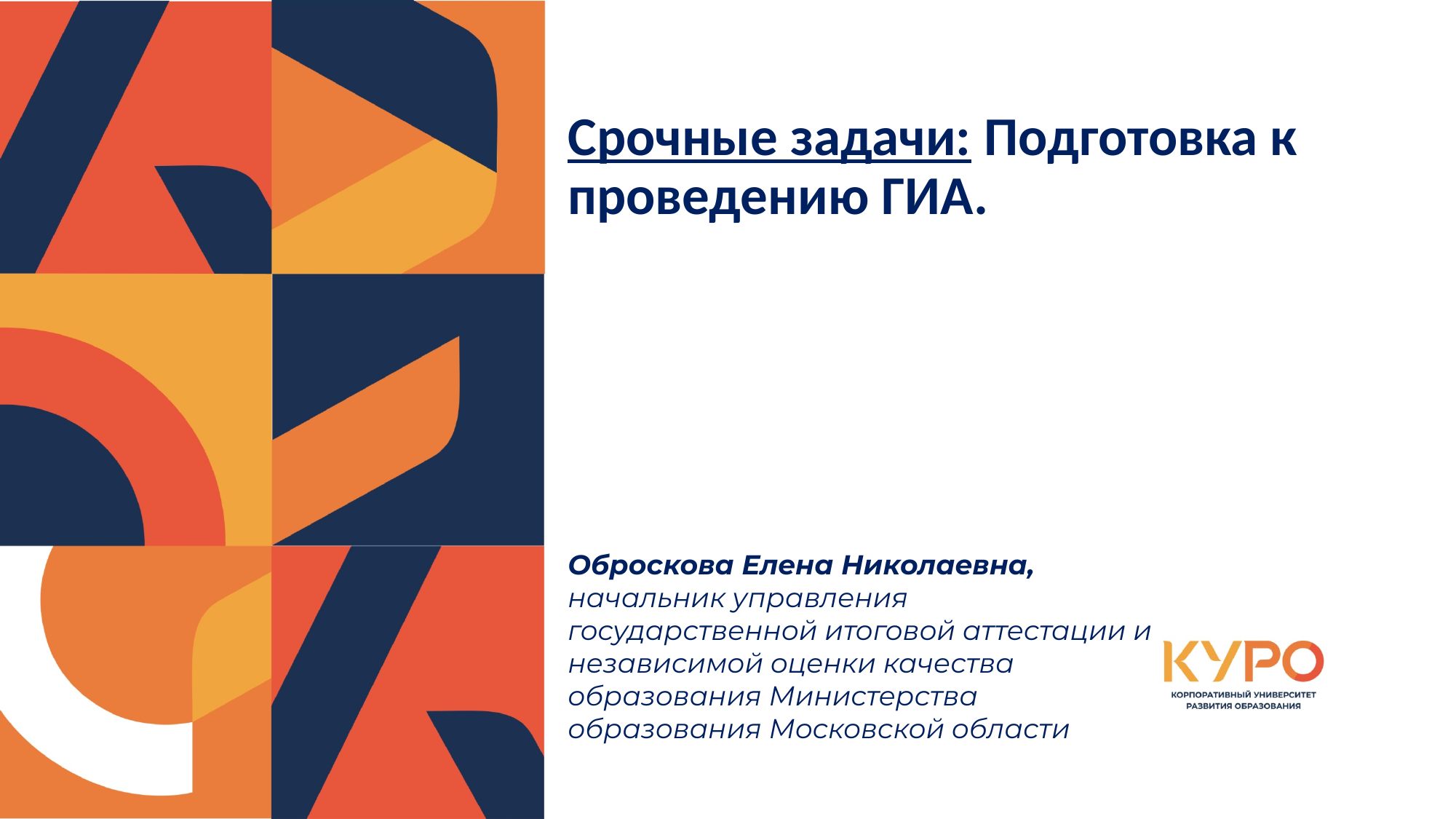

Срочные задачи: Подготовка к проведению ГИА.

Оброскова Елена Николаевна,
начальник управления государственной итоговой аттестации и независимой оценки качества образования Министерства образования Московской области